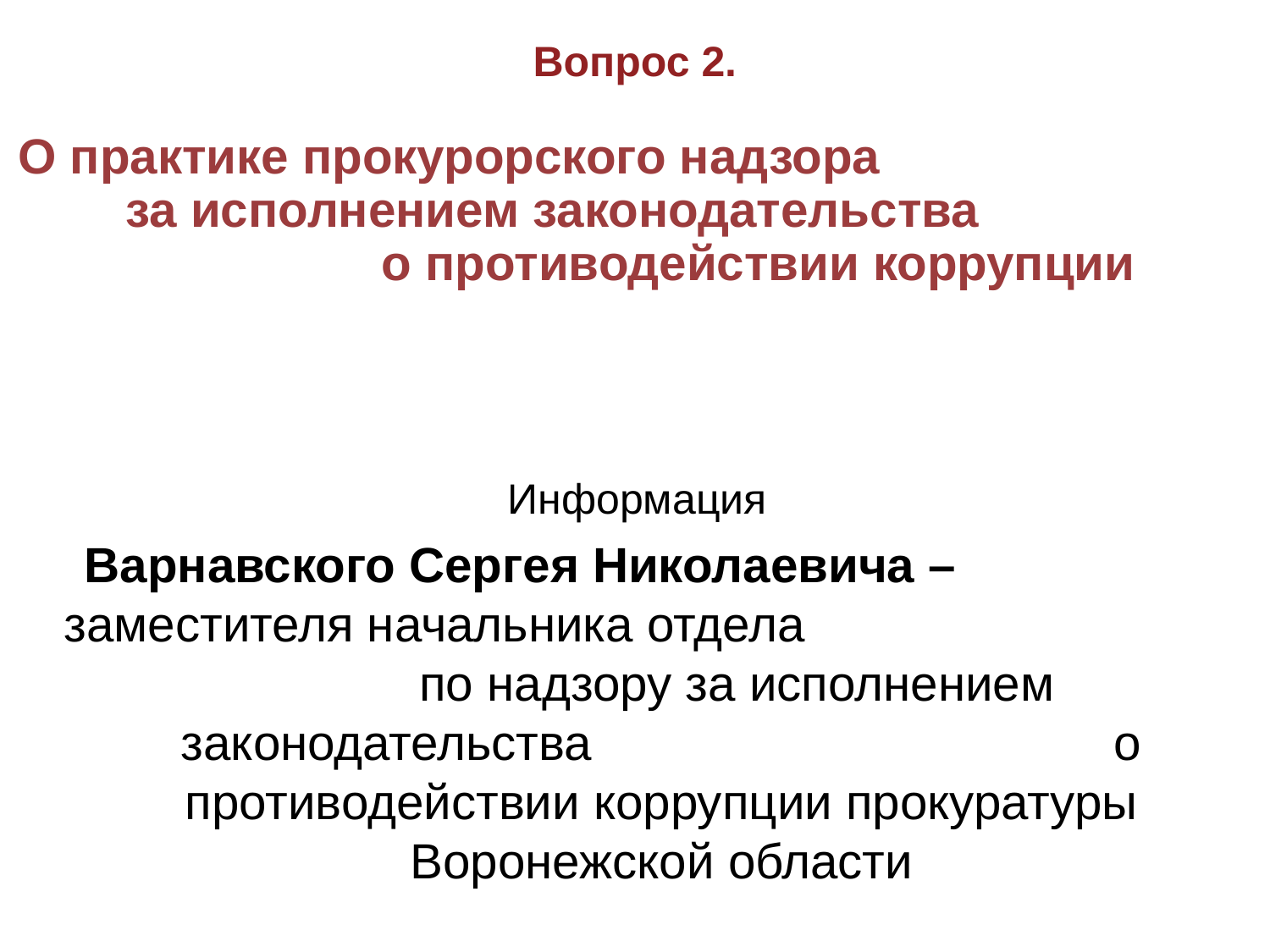

Вопрос 2.

О практике прокурорского надзора                                    за исполнением законодательства                                       о противодействии коррупции
Информация
Варнавского Сергея Николаевича –                  заместителя начальника отдела                                             по надзору за исполнением законодательства                                      о противодействии коррупции прокуратуры Воронежской области